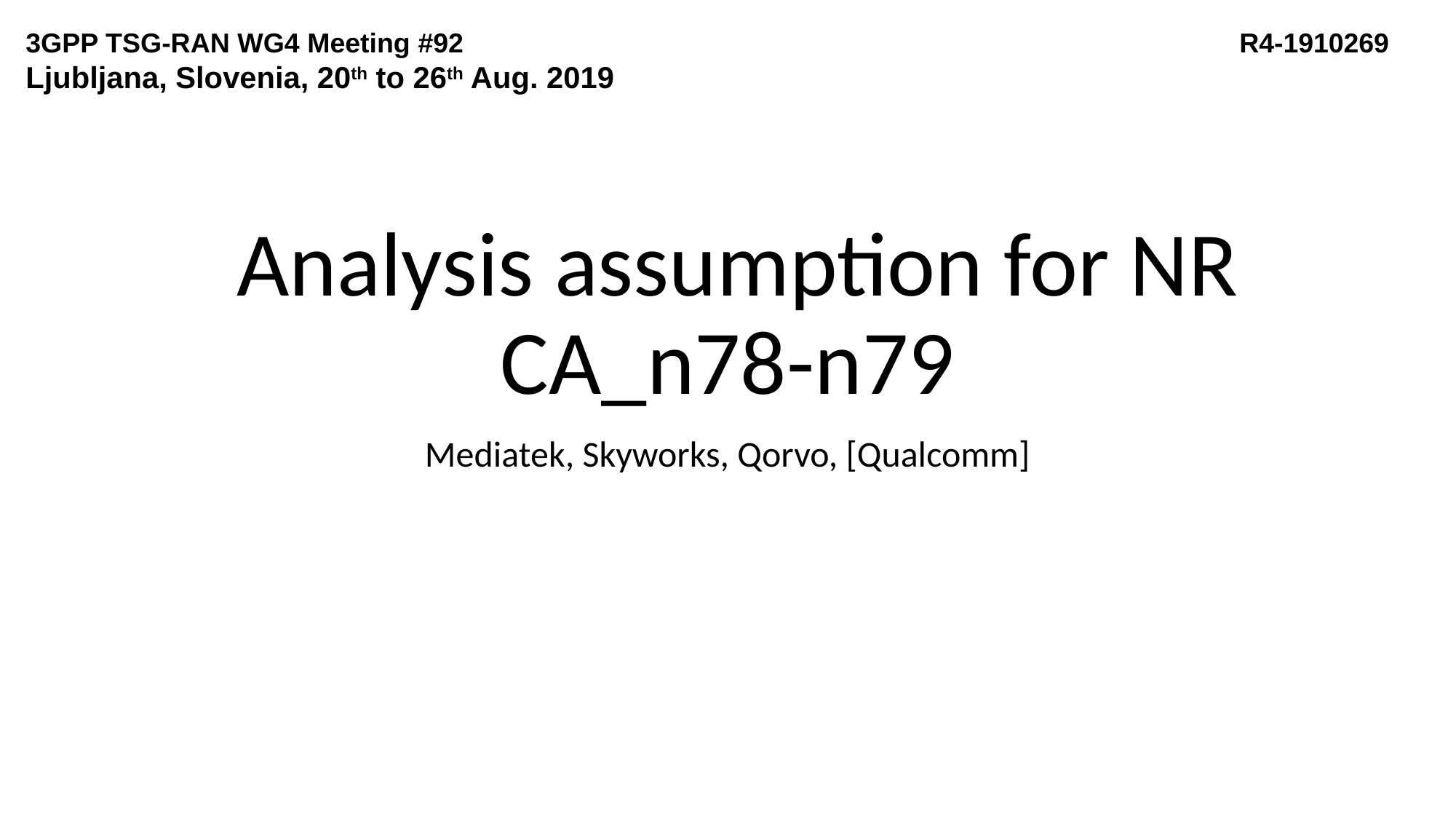

­­­3GPP TSG-RAN WG4 Meeting #92                                       	          			                R4-1910269
Ljubljana, Slovenia, 20th to 26th Aug. 2019
# Analysis assumption for NR CA_n78-n79
Mediatek, Skyworks, Qorvo, [Qualcomm]